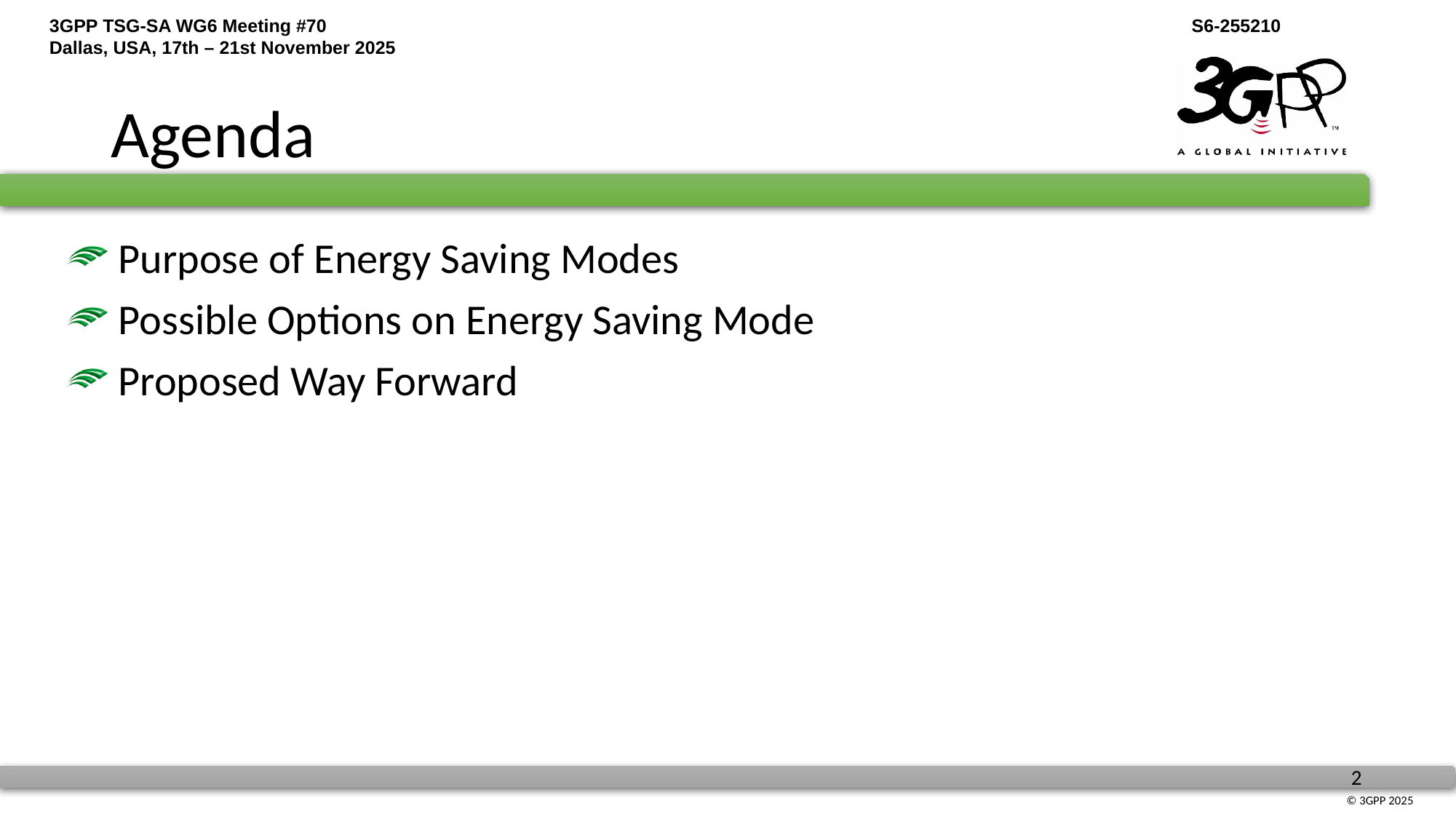

# Agenda
 Purpose of Energy Saving Modes
 Possible Options on Energy Saving Mode
 Proposed Way Forward